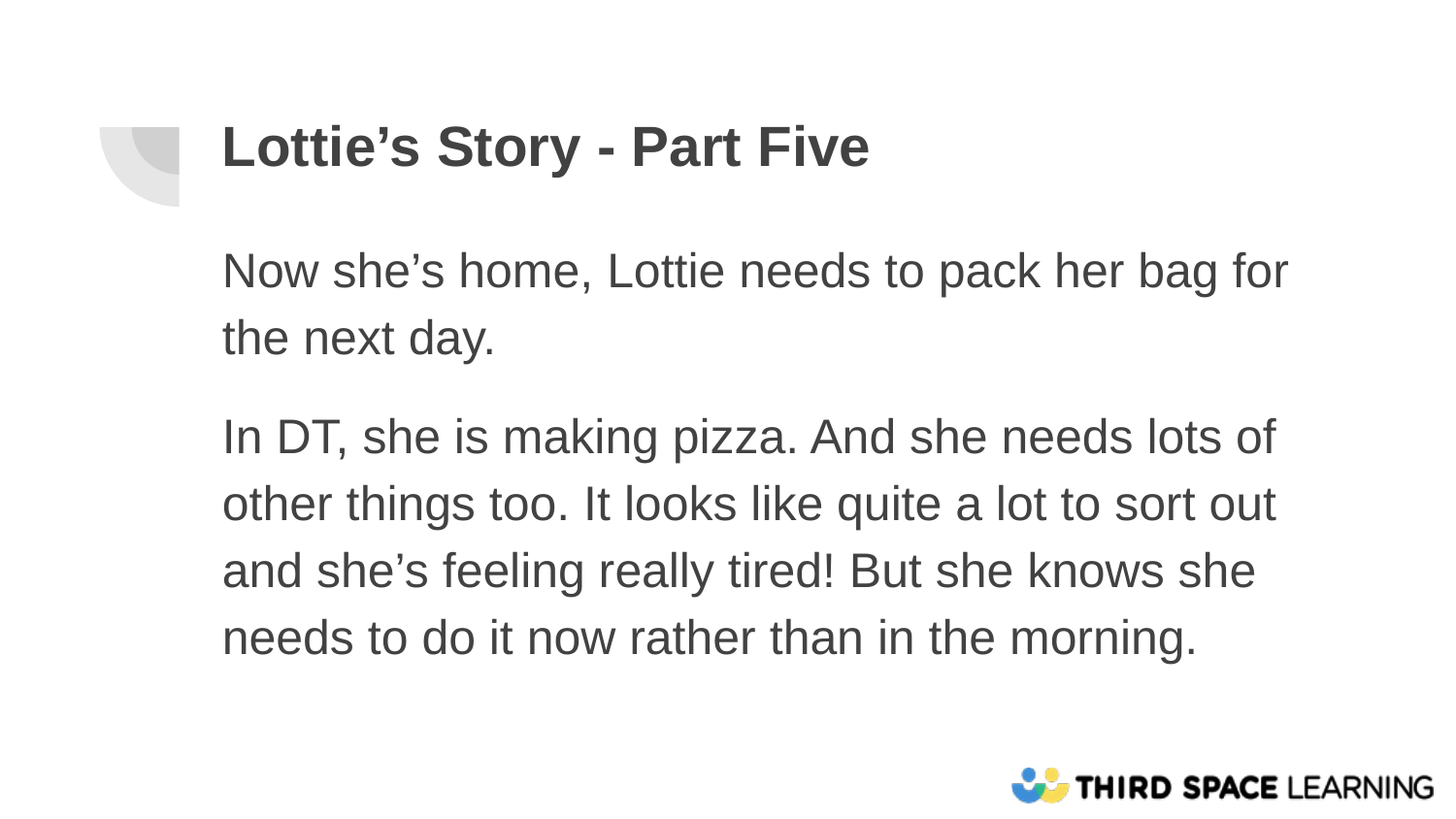

# Lottie’s Story - Part Five
Now she’s home, Lottie needs to pack her bag for the next day.
In DT, she is making pizza. And she needs lots of other things too. It looks like quite a lot to sort out and she’s feeling really tired! But she knows she needs to do it now rather than in the morning.